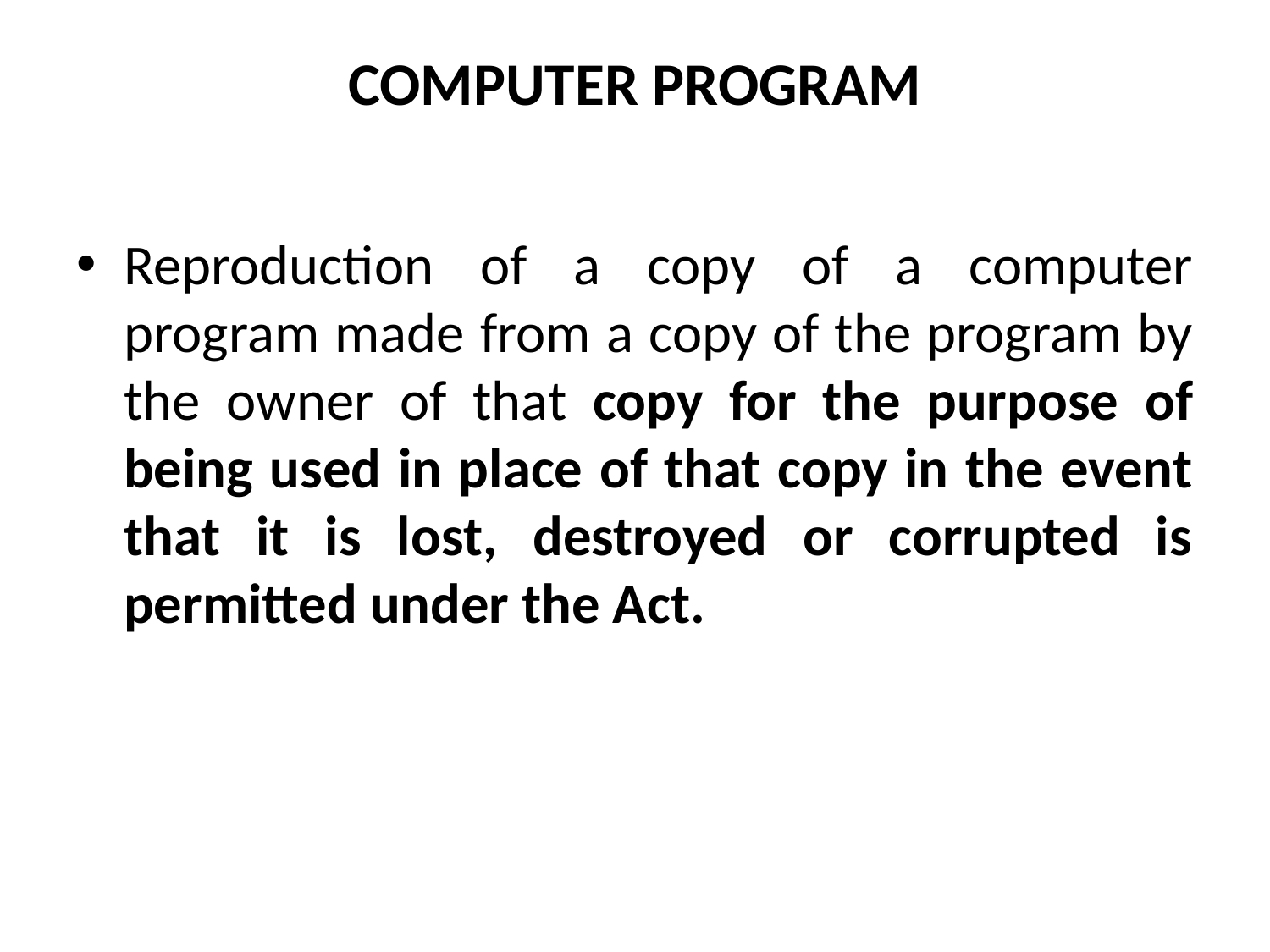

# COMPUTER PROGRAM
Reproduction of a copy of a computer program made from a copy of the program by the owner of that copy for the purpose of being used in place of that copy in the event that it is lost, destroyed or corrupted is permitted under the Act.